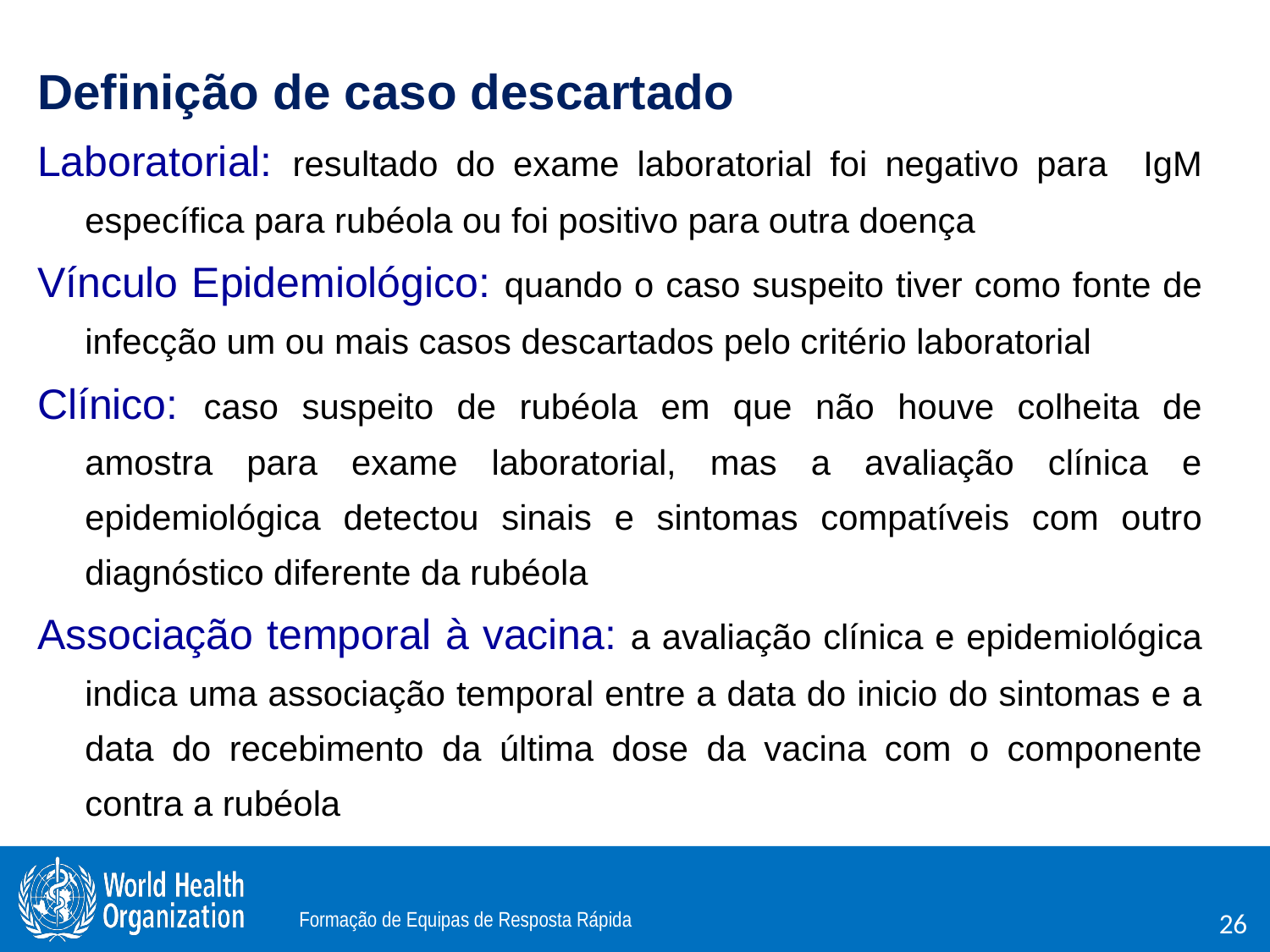

Definição de caso descartado
Laboratorial: resultado do exame laboratorial foi negativo para  IgM específica para rubéola ou foi positivo para outra doença
Vínculo Epidemiológico: quando o caso suspeito tiver como fonte de infecção um ou mais casos descartados pelo critério laboratorial
Clínico: caso suspeito de rubéola em que não houve colheita de amostra para exame laboratorial, mas a avaliação clínica e epidemiológica detectou sinais e sintomas compatíveis com outro diagnóstico diferente da rubéola
Associação temporal à vacina: a avaliação clínica e epidemiológica indica uma associação temporal entre a data do inicio do sintomas e a data do recebimento da última dose da vacina com o componente contra a rubéola